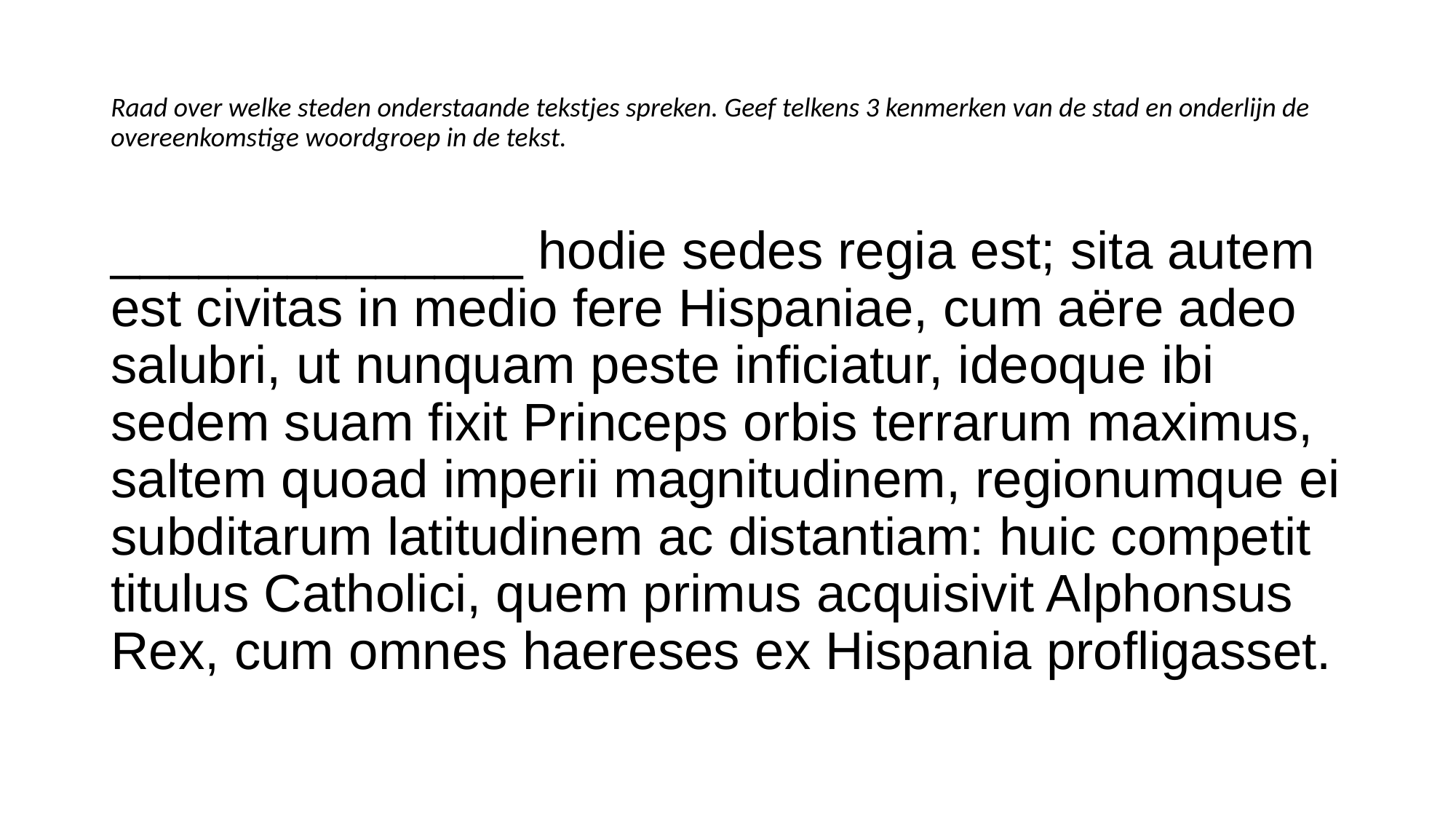

# Raad over welke steden onderstaande tekstjes spreken. Geef telkens 3 kenmerken van de stad en onderlijn de overeenkomstige woordgroep in de tekst.
______________ hodie sedes regia est; sita autem est civitas in medio fere Hispaniae, cum aëre adeo salubri, ut nunquam peste inficiatur, ideoque ibi sedem suam fixit Princeps orbis terrarum maximus, saltem quoad imperii magnitudinem, regionumque ei subditarum latitudinem ac distantiam: huic competit titulus Catholici, quem primus acquisivit Alphonsus Rex, cum omnes haereses ex Hispania profligasset.